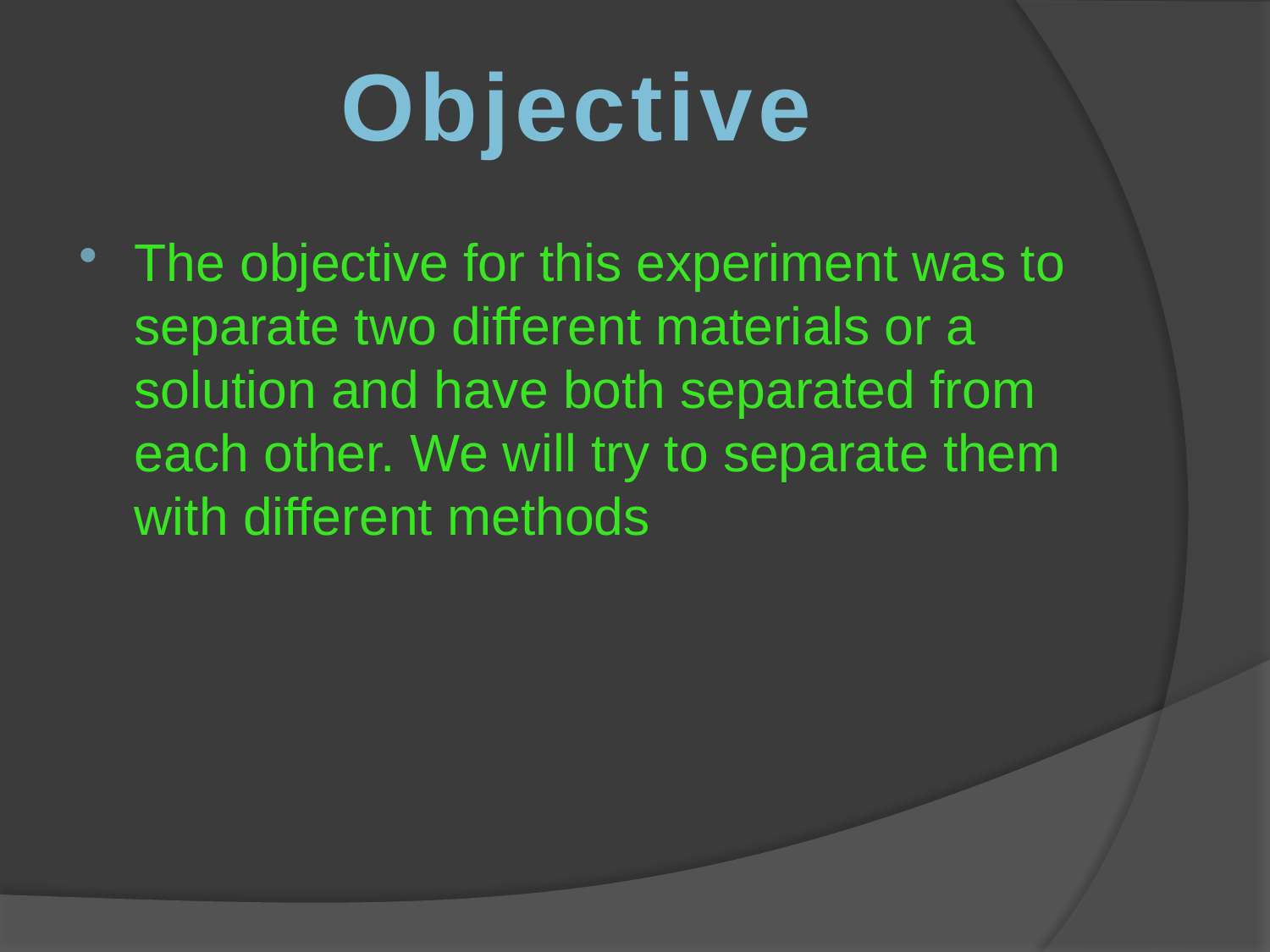

Objective
The objective for this experiment was to separate two different materials or a solution and have both separated from each other. We will try to separate them with different methods